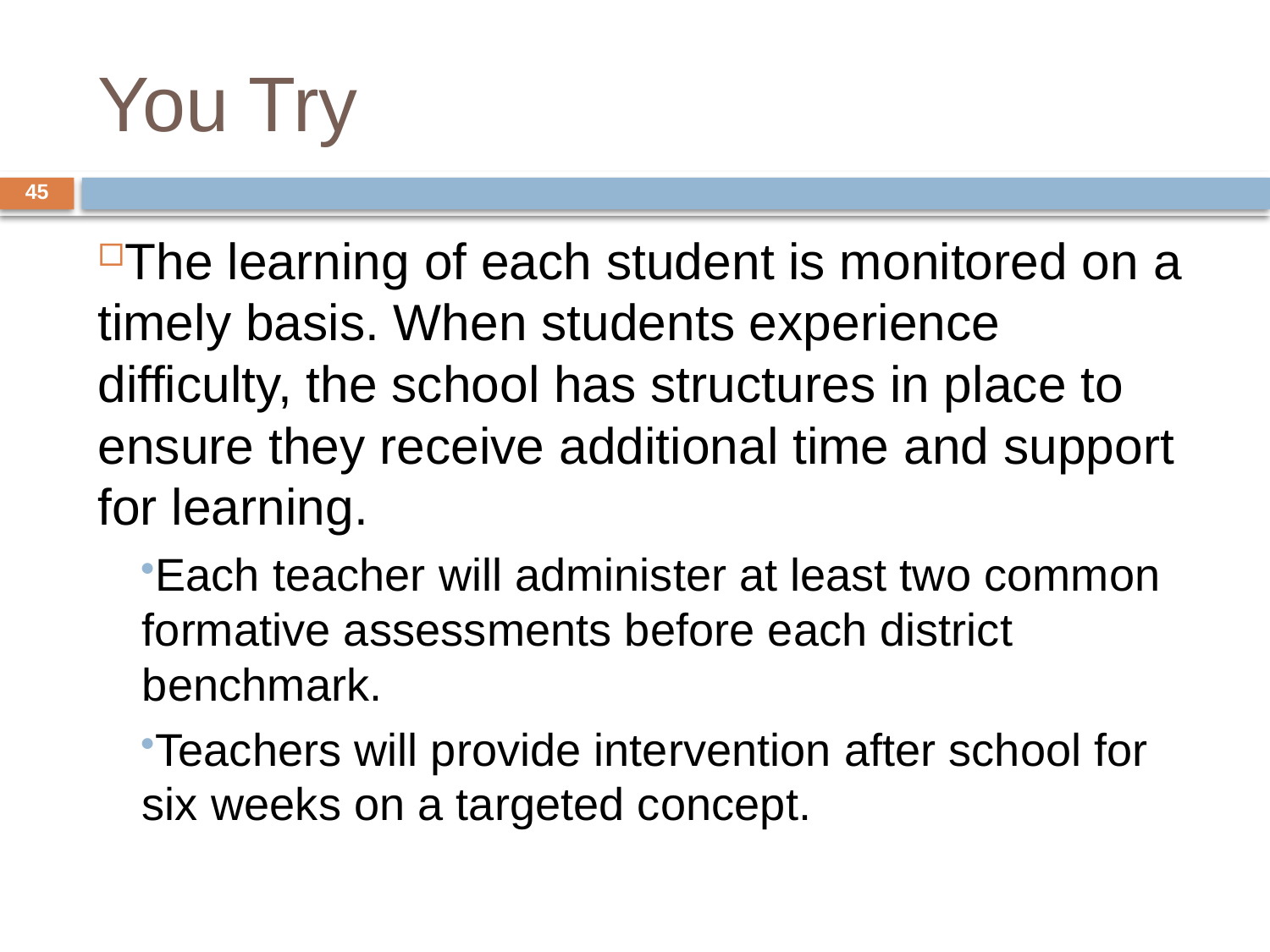

# You Try
45
The learning of each student is monitored on a timely basis. When students experience difficulty, the school has structures in place to ensure they receive additional time and support for learning.
Each teacher will administer at least two common formative assessments before each district benchmark.
Teachers will provide intervention after school for six weeks on a targeted concept.